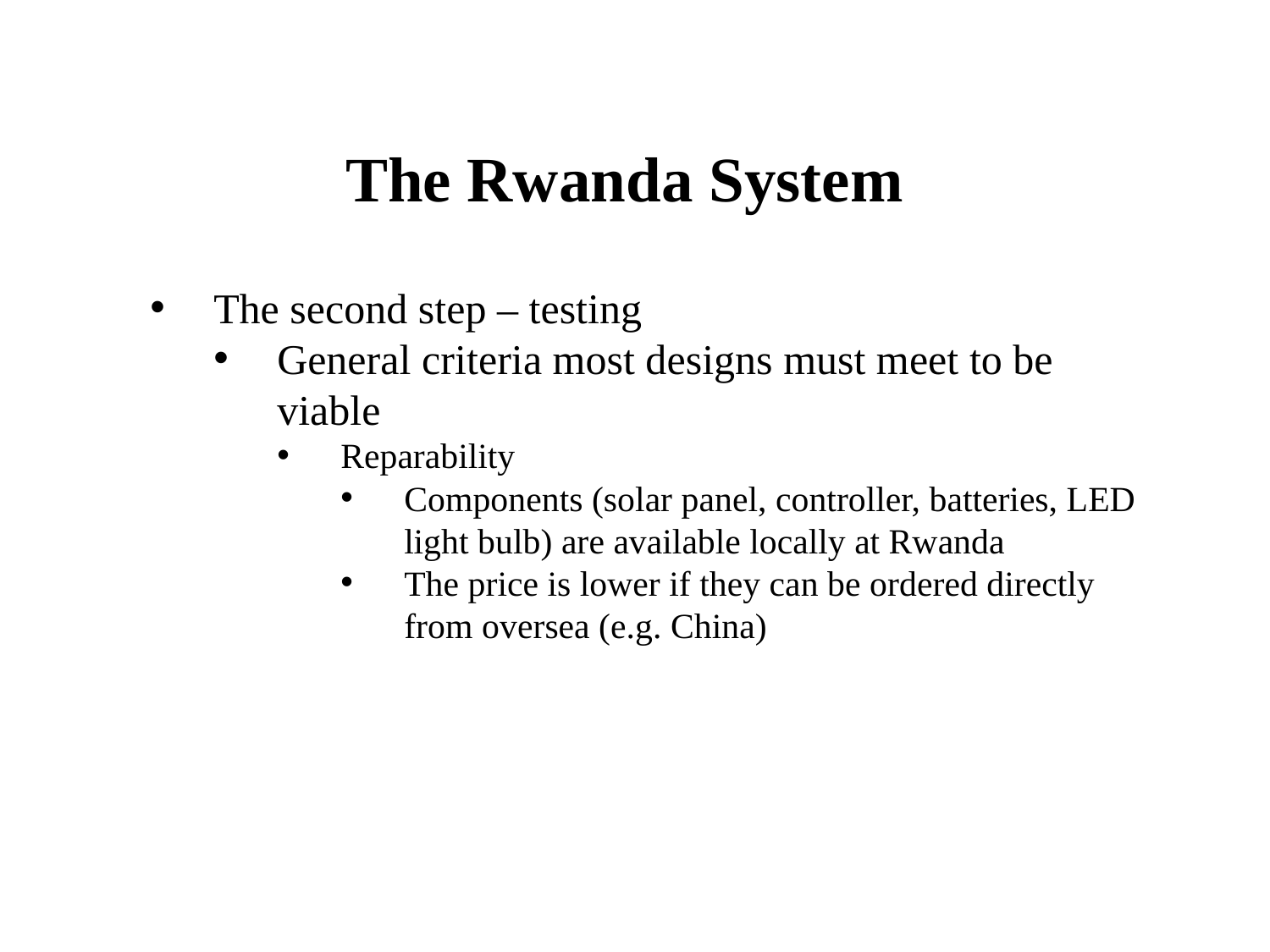

# The Rwanda System
The second step – testing
General criteria most designs must meet to be viable
Reparability
Components (solar panel, controller, batteries, LED light bulb) are available locally at Rwanda
The price is lower if they can be ordered directly from oversea (e.g. China)